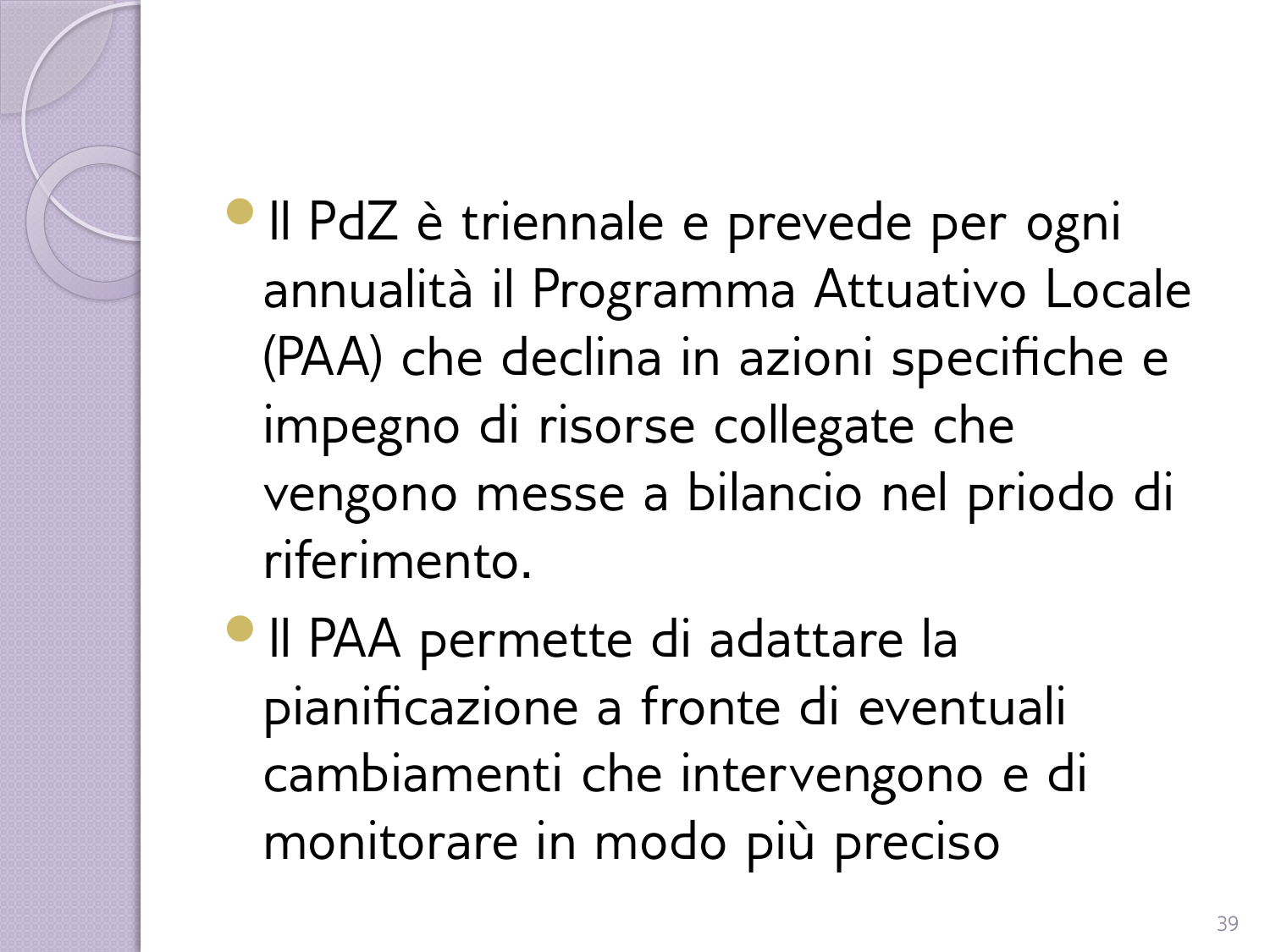

Il PdZ è triennale e prevede per ogni annualità il Programma Attuativo Locale (PAA) che declina in azioni specifiche e impegno di risorse collegate che vengono messe a bilancio nel priodo di riferimento.
Il PAA permette di adattare la pianificazione a fronte di eventuali cambiamenti che intervengono e di monitorare in modo più preciso
39